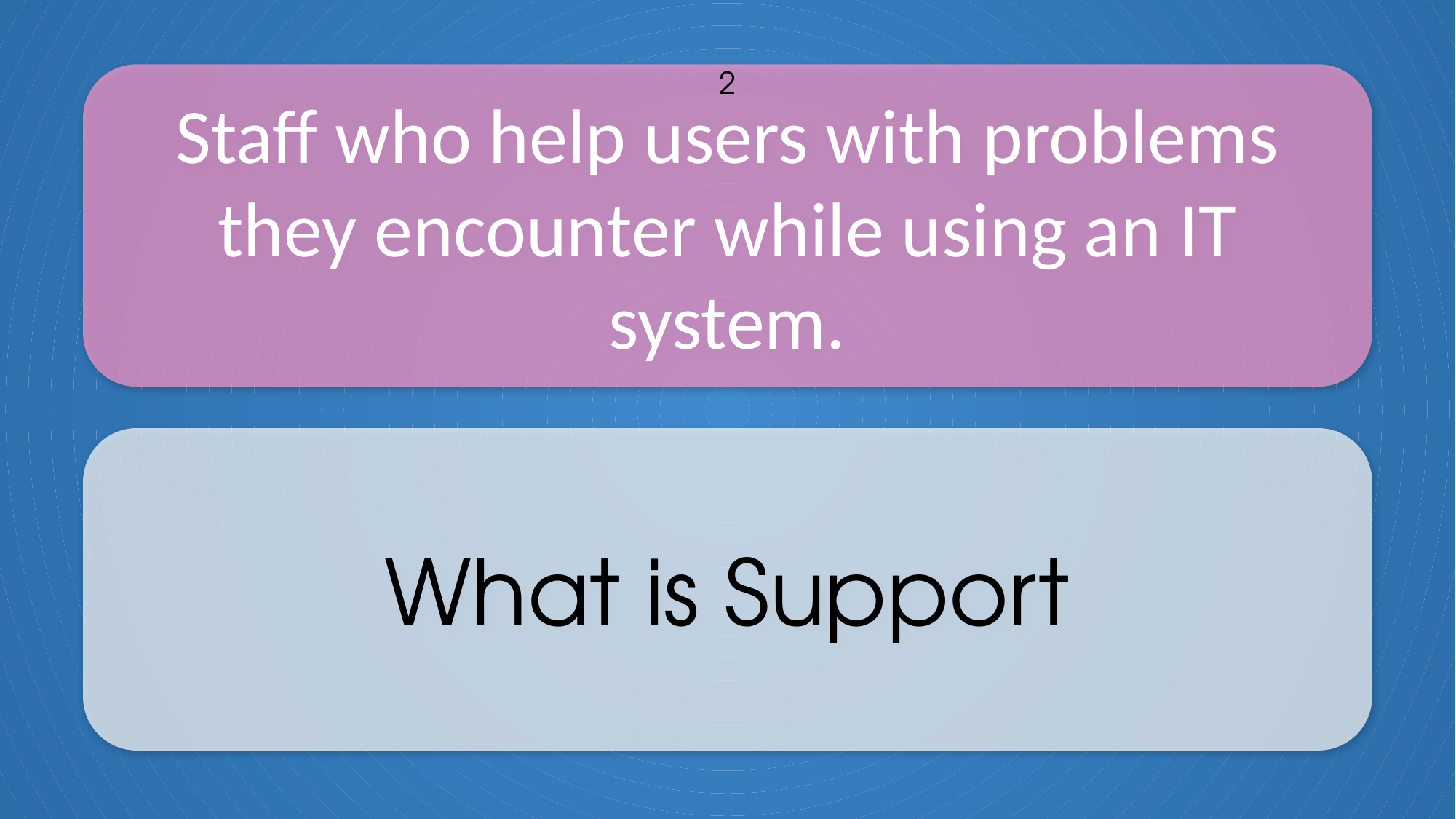

Staff who help users with problems they encounter while using an IT system.
2
What is Support